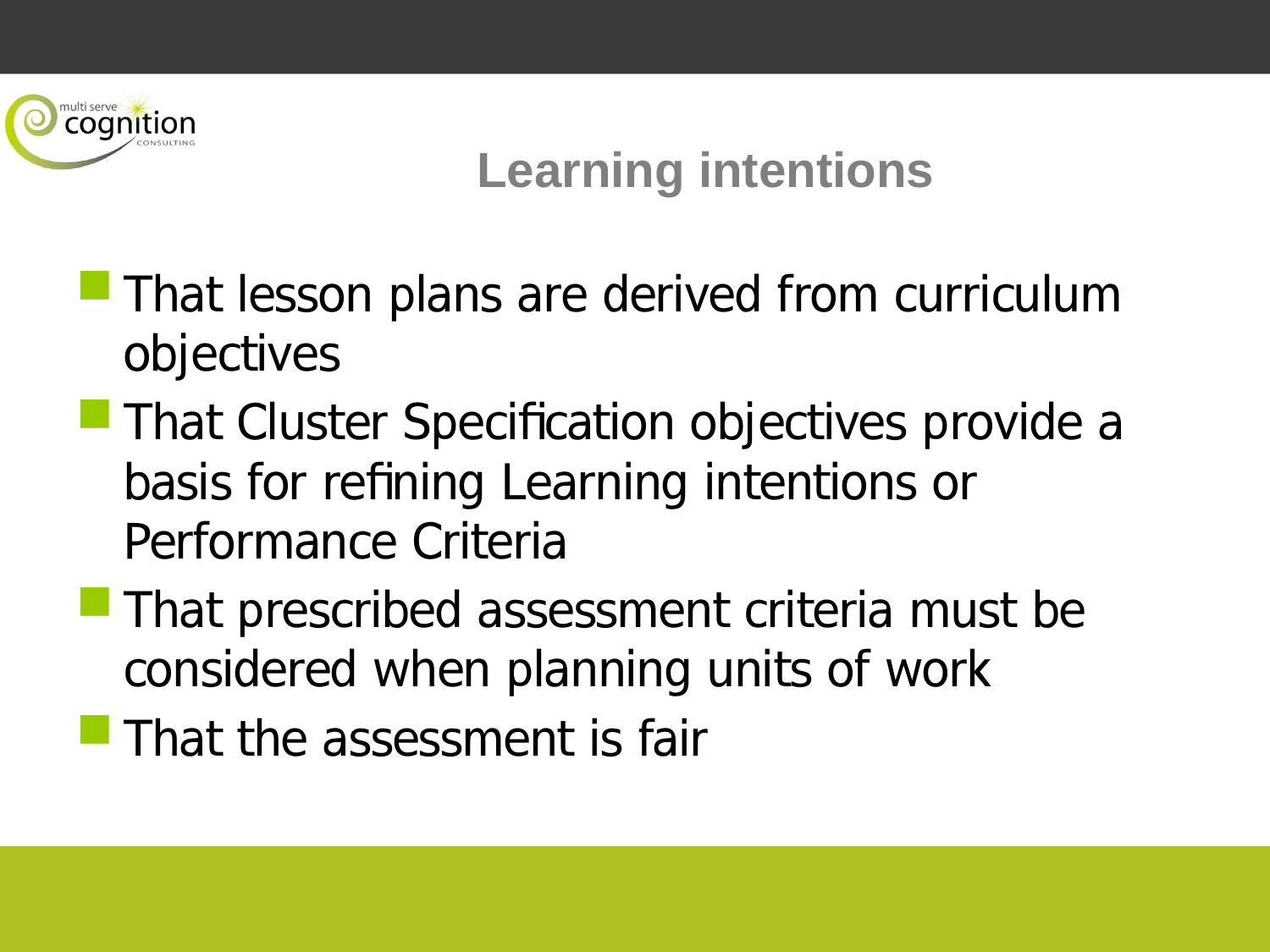

# Learning intentions
That lesson plans are derived from curriculum objectives
That Cluster Specification objectives provide a basis for refining Learning intentions or Performance Criteria
That prescribed assessment criteria must be considered when planning units of work
That the assessment is fair